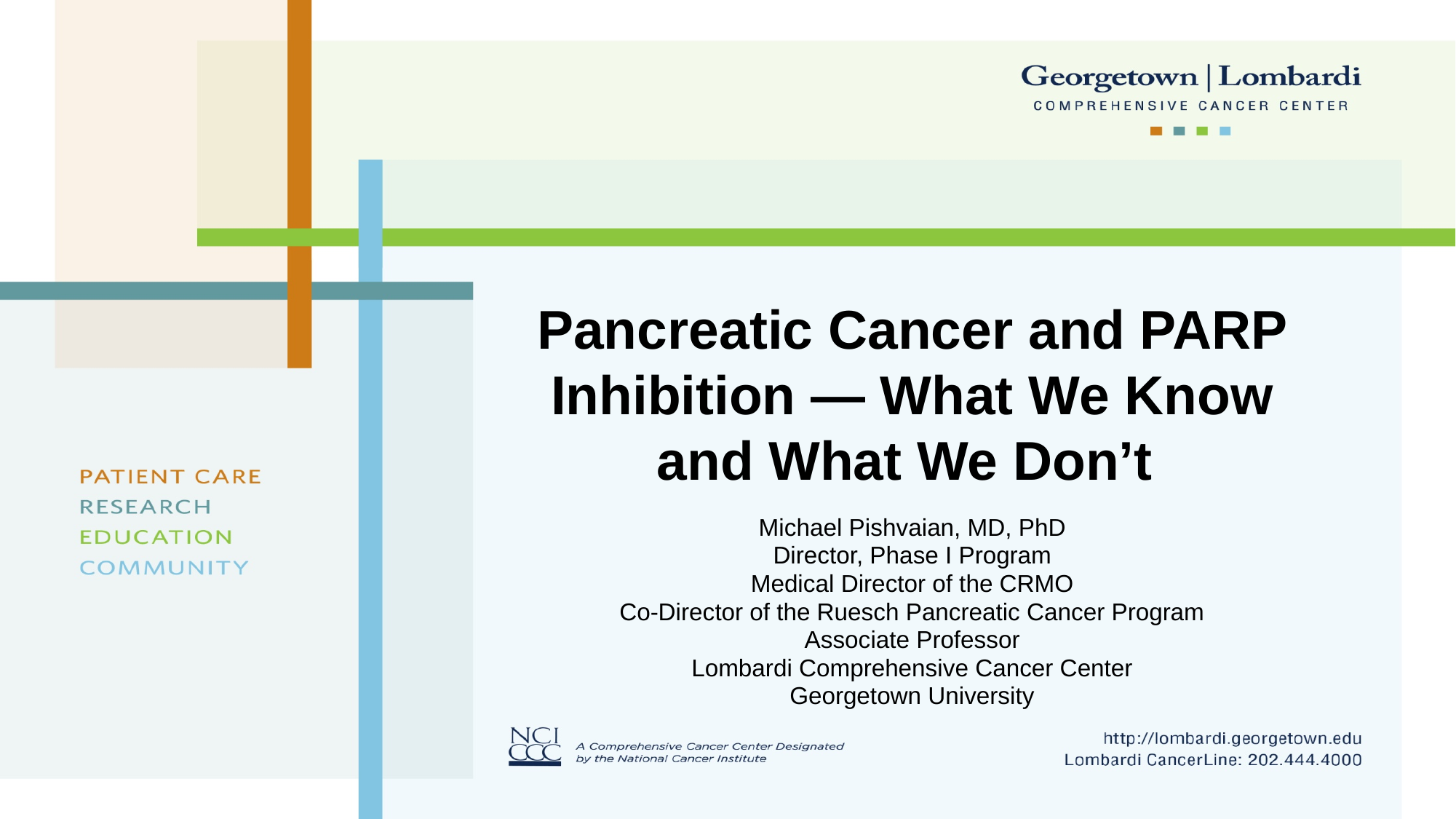

# Pancreatic Cancer and PARP Inhibition — What We Know and What We Don’t
Michael Pishvaian, MD, PhD
Director, Phase I Program
Medical Director of the CRMO
Co-Director of the Ruesch Pancreatic Cancer Program
Associate Professor
Lombardi Comprehensive Cancer Center
Georgetown University